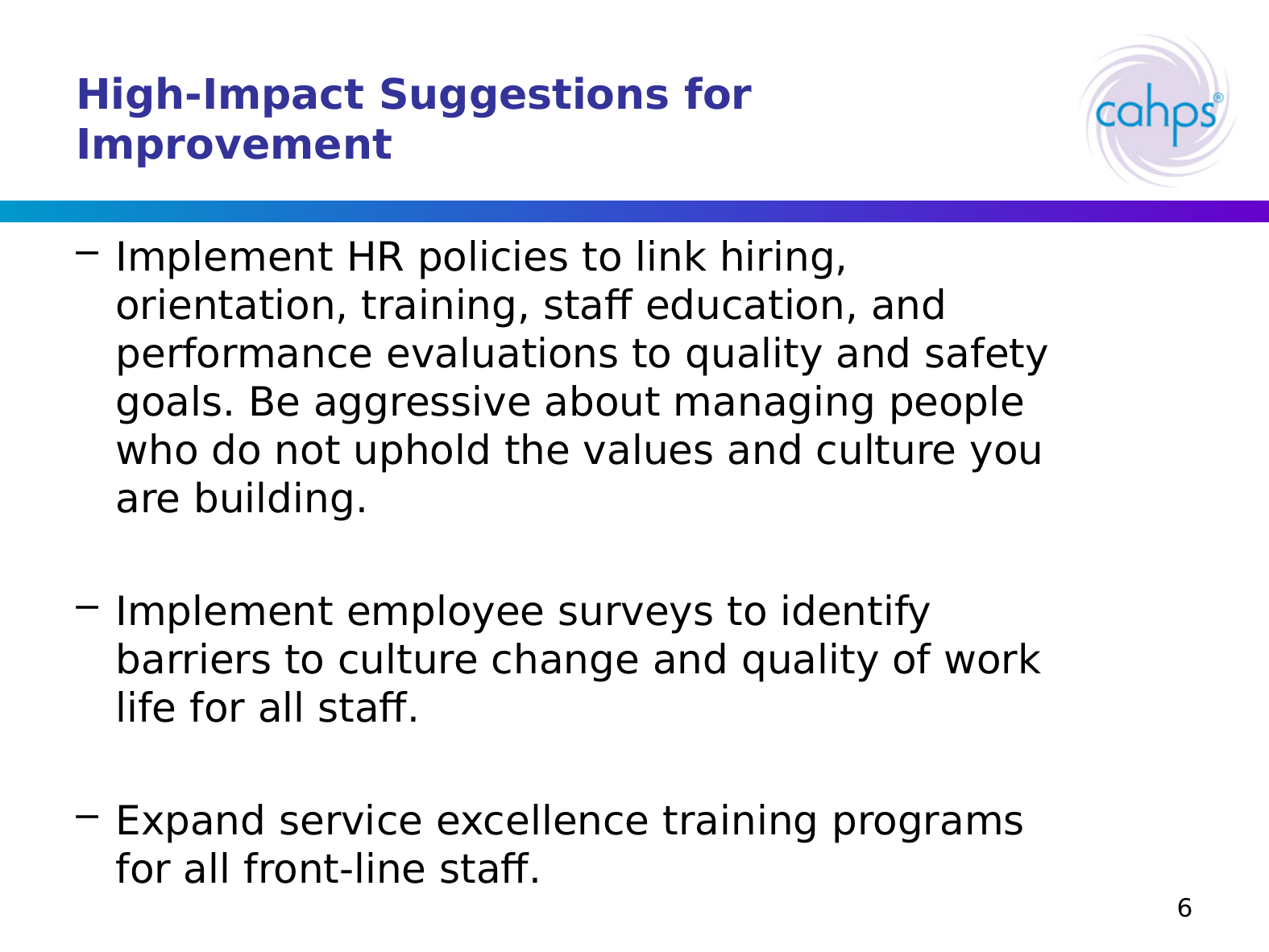

# High-Impact Suggestions for Improvement
Implement HR policies to link hiring, orientation, training, staff education, and performance evaluations to quality and safety goals. Be aggressive about managing people who do not uphold the values and culture you are building.

Implement employee surveys to identify barriers to culture change and quality of work life for all staff.

Expand service excellence training programs for all front-line staff.
6